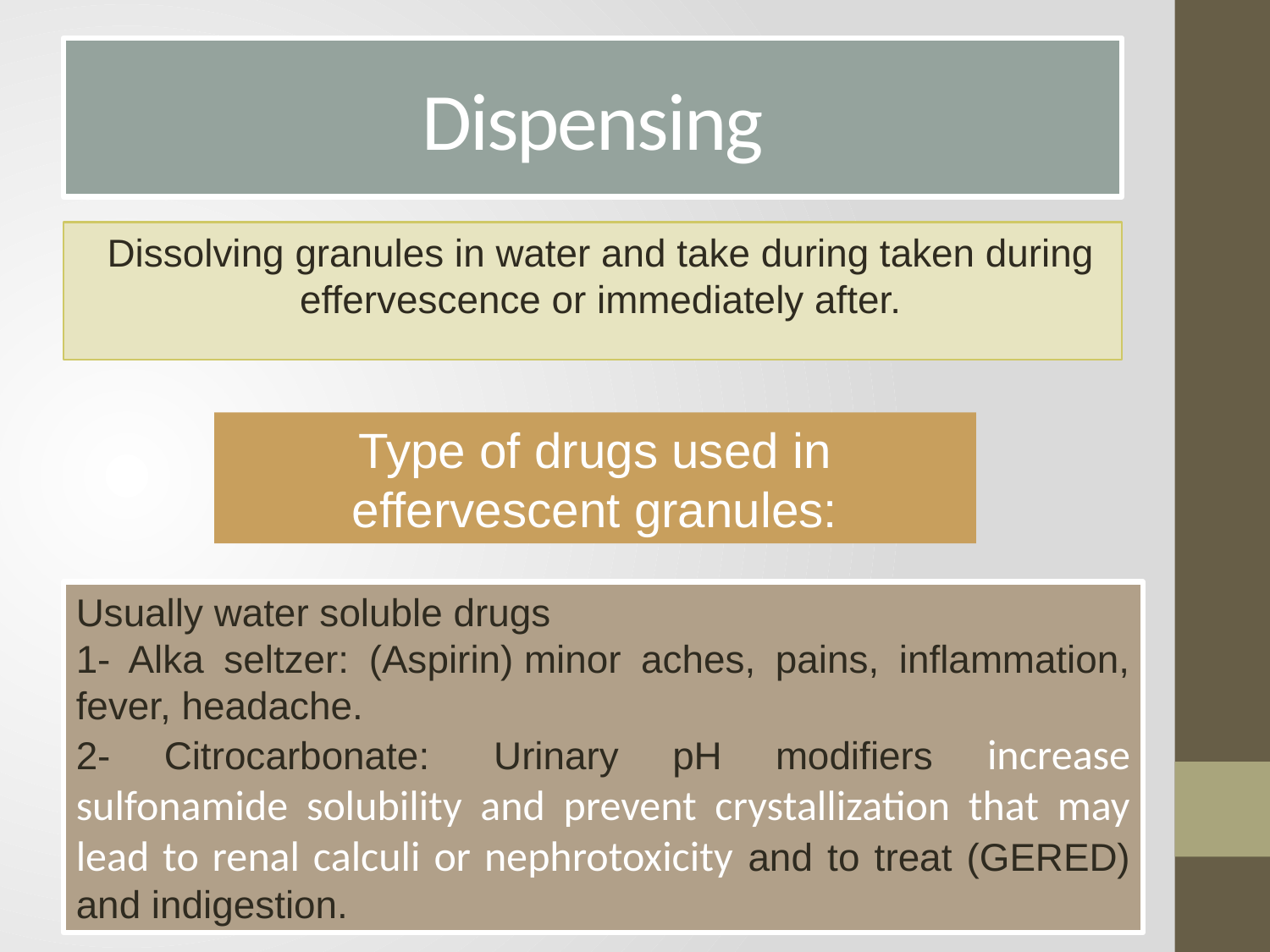

# Dispensing
Dissolving granules in water and take during taken during effervescence or immediately after.
Type of drugs used in effervescent granules:
Usually water soluble drugs
1- Alka seltzer: (Aspirin) minor aches, pains, inflammation, fever, headache.
2- Citrocarbonate:  Urinary pH modifiers increase sulfonamide solubility and prevent crystallization that may lead to renal calculi or nephrotoxicity and to treat (GERED) and indigestion.